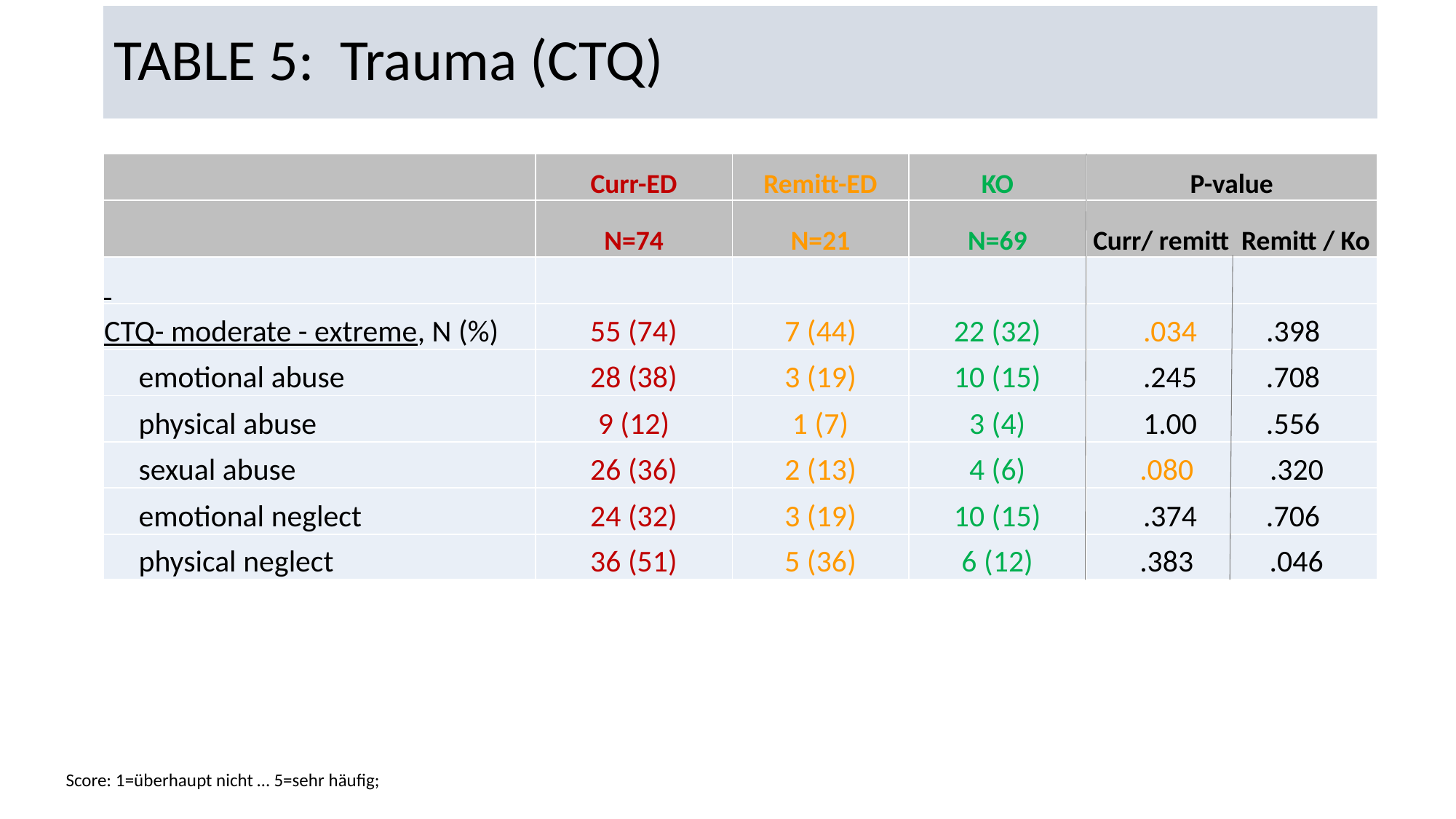

TABLE 5:  Trauma (CTQ)
|  | Curr-ED | Remitt-ED | KO | P-value |
| --- | --- | --- | --- | --- |
|  | N=74 | N=21 | N=69 | Curr/ remitt Remitt / Ko |
|  |  |  |  |  |
| CTQ- moderate - extreme, N (%) | 55 (74) | 7 (44) | 22 (32) | .034 .398 |
| emotional abuse | 28 (38) | 3 (19) | 10 (15) | .245 .708 |
| physical abuse | 9 (12) | 1 (7) | 3 (4) | 1.00 .556 |
| sexual abuse | 26 (36) | 2 (13) | 4 (6) | .080 .320 |
| emotional neglect | 24 (32) | 3 (19) | 10 (15) | .374 .706 |
| physical neglect | 36 (51) | 5 (36) | 6 (12) | .383 .046 |
Score: 1=überhaupt nicht … 5=sehr häufig;